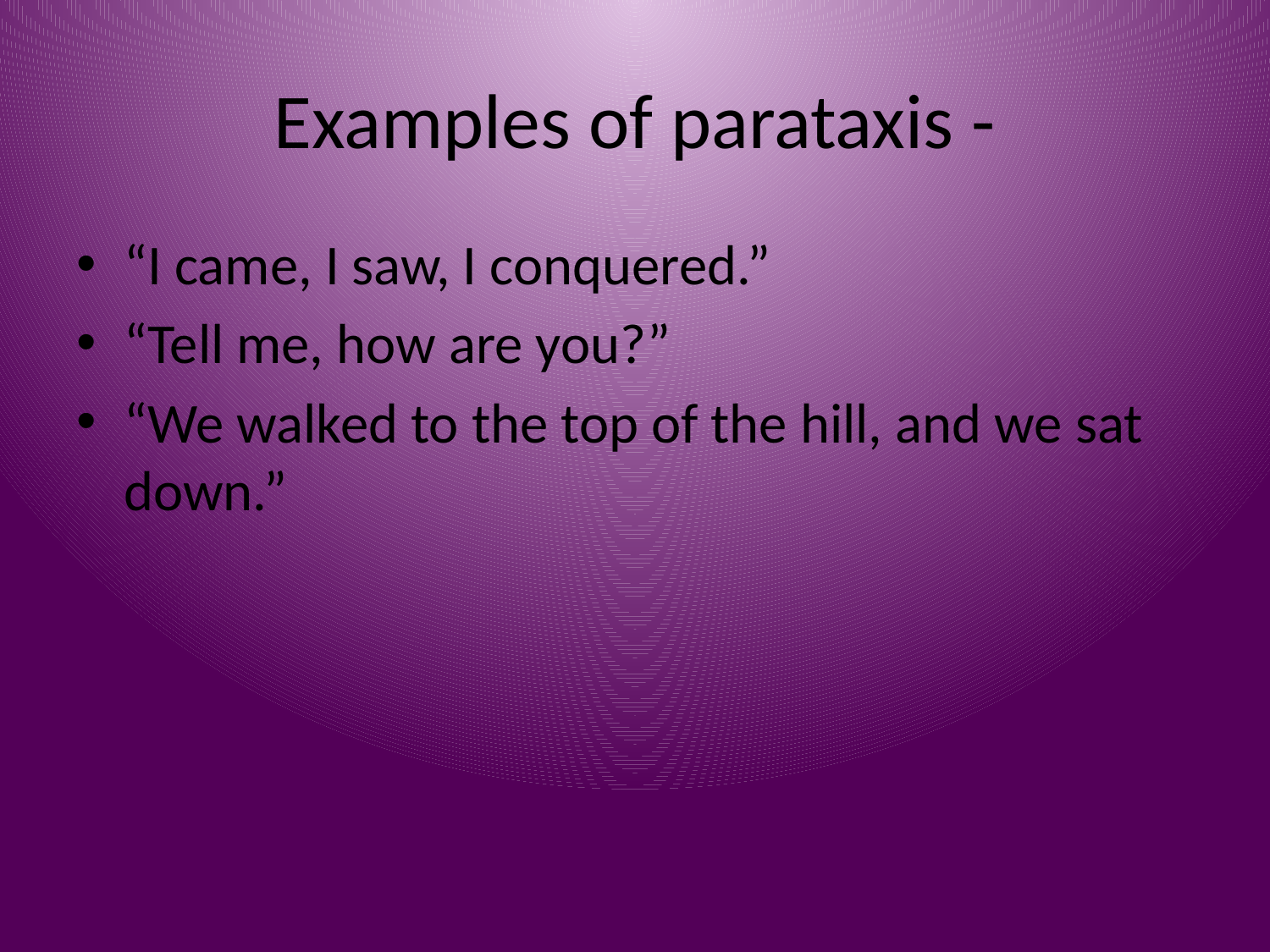

# Examples of parataxis -
“I came, I saw, I conquered.”
“Tell me, how are you?”
“We walked to the top of the hill, and we sat down.”